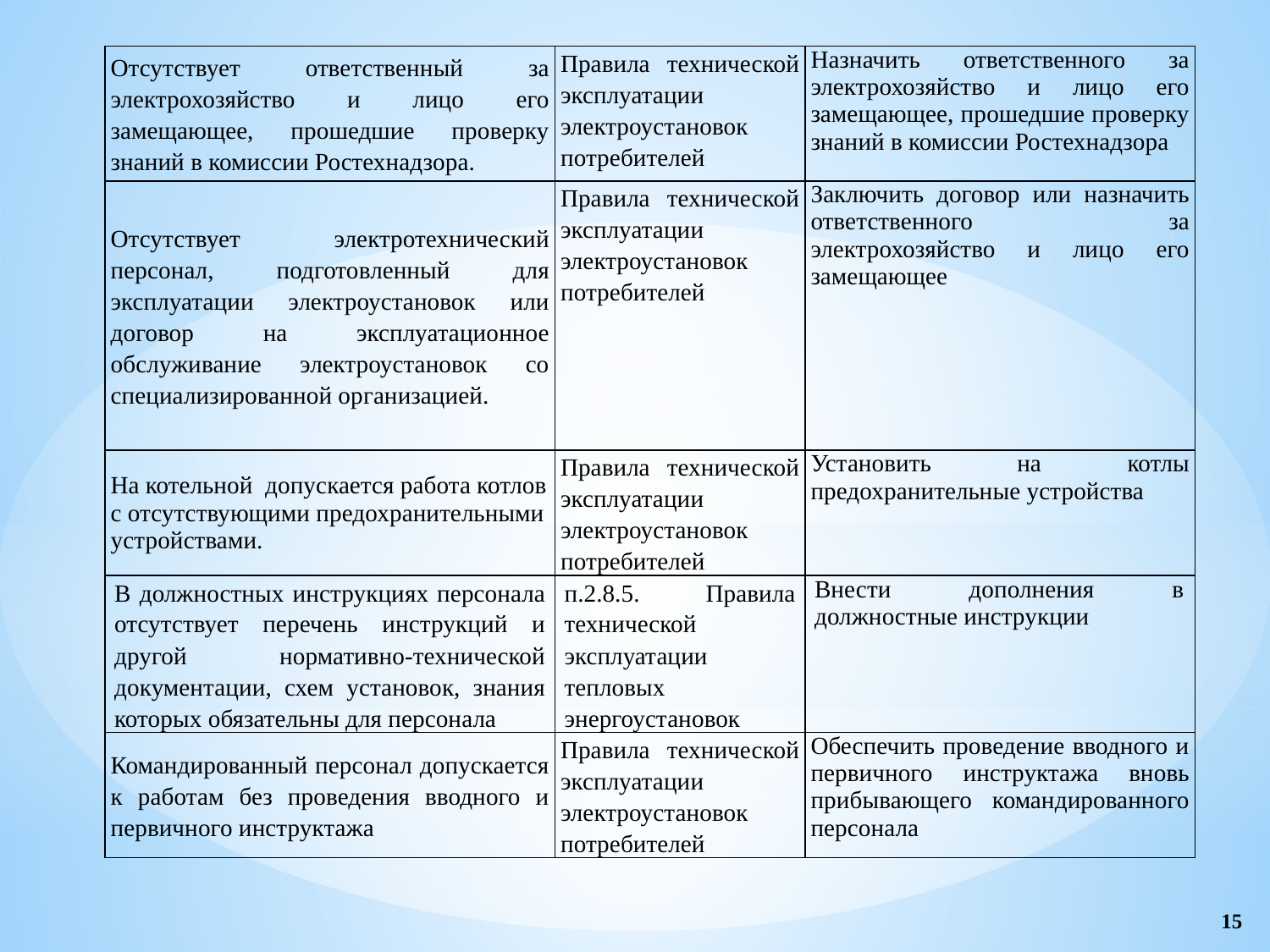

| Отсутствует ответственный за электрохозяйство и лицо его замещающее, прошедшие проверку знаний в комиссии Ростехнадзора. | Правила технической эксплуатации электроустановок потребителей | Назначить ответственного за электрохозяйство и лицо его замещающее, прошедшие проверку знаний в комиссии Ростехнадзора |
| --- | --- | --- |
| Отсутствует электротехнический персонал, подготовленный для эксплуатации электроустановок или договор на эксплуатационное обслуживание электроустановок со специализированной организацией. | Правила технической эксплуатации электроустановок потребителей | Заключить договор или назначить ответственного за электрохозяйство и лицо его замещающее |
| На котельной допускается работа котлов с отсутствующими предохранительными устройствами. | Правила технической эксплуатации электроустановок потребителей | Установить на котлы предохранительные устройства |
| В должностных инструкциях персонала отсутствует перечень инструкций и другой нормативно-технической документации, схем установок, знания которых обязательны для персонала | п.2.8.5. Правила технической эксплуатации тепловых энергоустановок | Внести дополнения в должностные инструкции |
| Командированный персонал допускается к работам без проведения вводного и первичного инструктажа | Правила технической эксплуатации электроустановок потребителей | Обеспечить проведение вводного и первичного инструктажа вновь прибывающего командированного персонала |
15